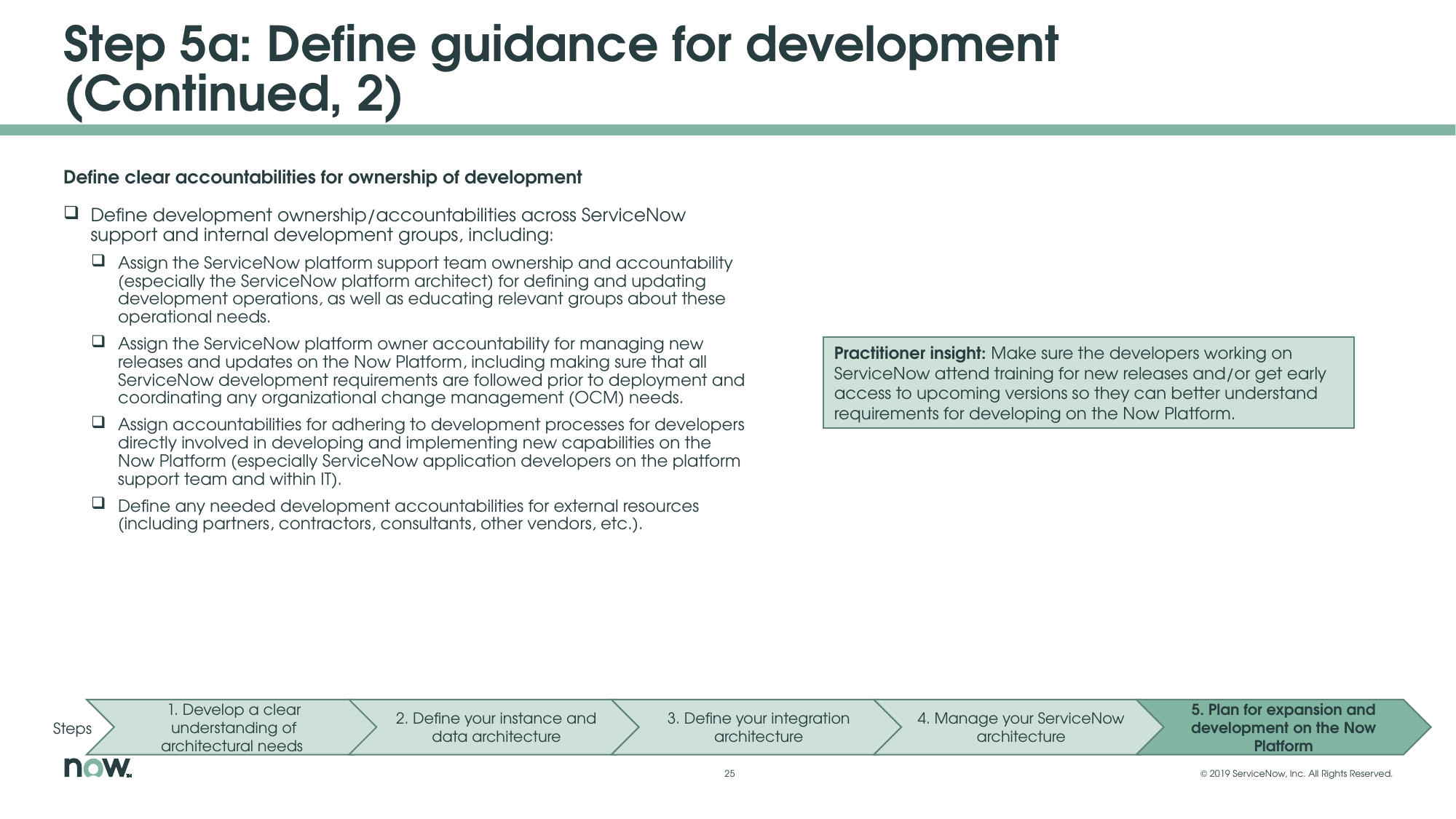

# Step 5a: Define guidance for development (Continued, 2)

Define clear accountabilities for ownership of development
Define development ownership/accountabilities across ServiceNow support and internal development groups, including:
Assign the ServiceNow platform support team ownership and accountability (especially the ServiceNow platform architect) for defining and updating development operations, as well as educating relevant groups about these operational needs.
Assign the ServiceNow platform owner accountability for managing new releases and updates on the Now Platform, including making sure that all ServiceNow development requirements are followed prior to deployment and coordinating any organizational change management (OCM) needs.
Assign accountabilities for adhering to development processes for developers directly involved in developing and implementing new capabilities on the Now Platform (especially ServiceNow application developers on the platform support team and within IT).
Define any needed development accountabilities for external resources (including partners, contractors, consultants, other vendors, etc.).

Practitioner insight: Make sure the developers working on ServiceNow attend training for new releases and/or get early access to upcoming versions so they can better understand requirements for developing on the Now Platform.
1. Develop a clear understanding of architectural needs
2. Define your instance and data architecture
3. Define your integration architecture
4. Manage your ServiceNow architecture
5. Plan for expansion and development on the Now Platform
Steps